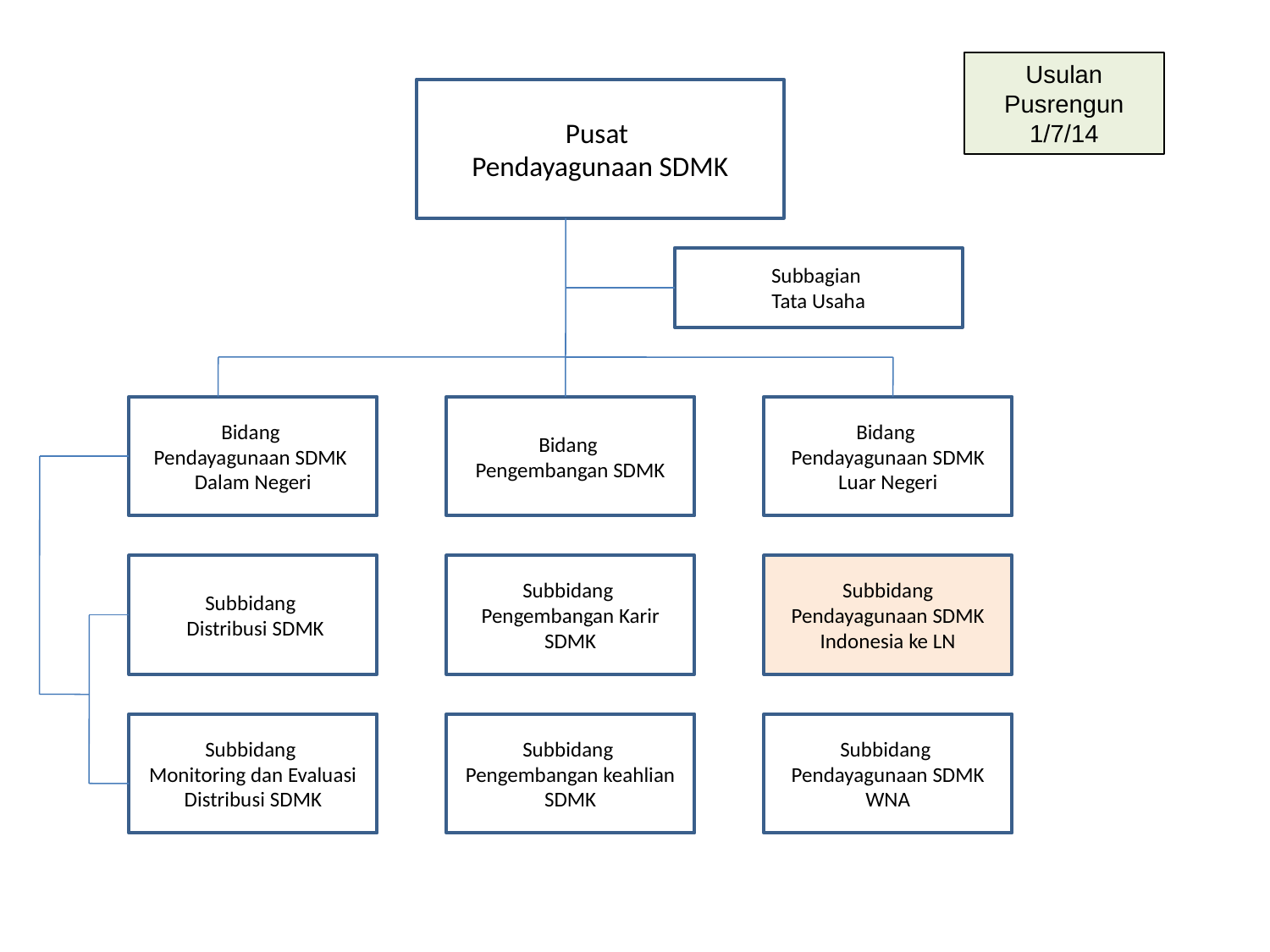

Usulan Pusrengun 1/7/14
Pusat
Pendayagunaan SDMK
Subbagian
Tata Usaha
Bidang
Pendayagunaan SDMK
Dalam Negeri
Bidang
Pengembangan SDMK
Bidang
Pendayagunaan SDMK Luar Negeri
Subbidang
 Distribusi SDMK
Subbidang
Pengembangan Karir SDMK
Subbidang Pendayagunaan SDMK Indonesia ke LN
Subbidang
Monitoring dan Evaluasi Distribusi SDMK
Subbidang
Pengembangan keahlian SDMK
Subbidang
Pendayagunaan SDMK WNA